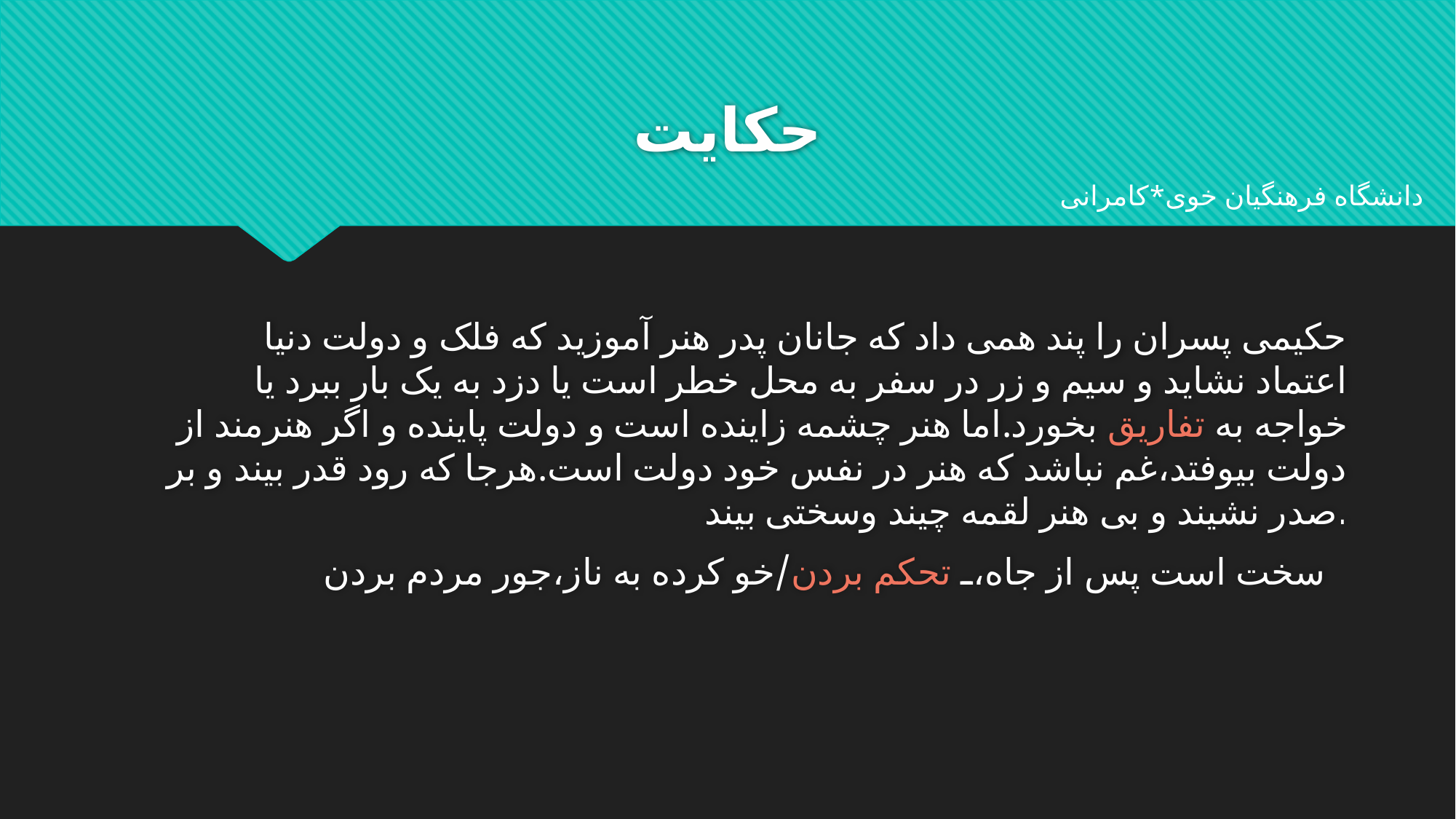

# حکایت
دانشگاه فرهنگیان خوی*کامرانی

حکیمی پسران را پند همی داد که جانان پدر هنر آموزید که فلک و دولت دنیا اعتماد نشاید و سیم و زر در سفر به محل خطر است یا دزد به یک بار ببرد یا خواجه به تفاریق بخورد.اما هنر چشمه زاینده است و دولت پاینده و اگر هنرمند از دولت بیوفتد،غم نباشد که هنر در نفس خود دولت است.هرجا که رود قدر بیند و بر صدر نشیند و بی هنر لقمه چیند وسختی بیند.
سخت است پس از جاه، تحکم بردن/خو کرده به ناز،جور مردم بردن